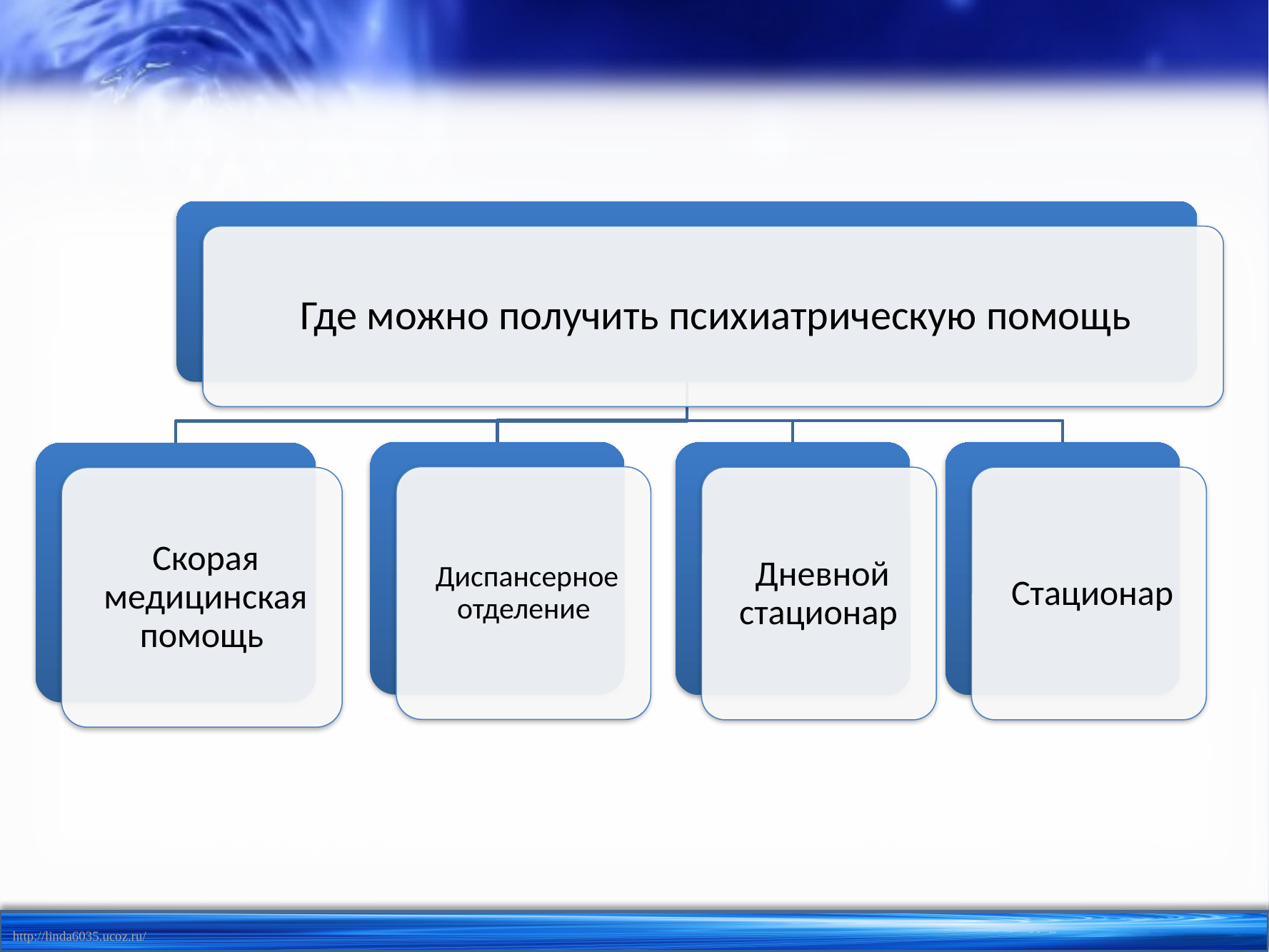

Где можно получить психиатрическую помощь
Скорая медицинская помощь
Диспансерное отделение
Дневной стационар
Стационар